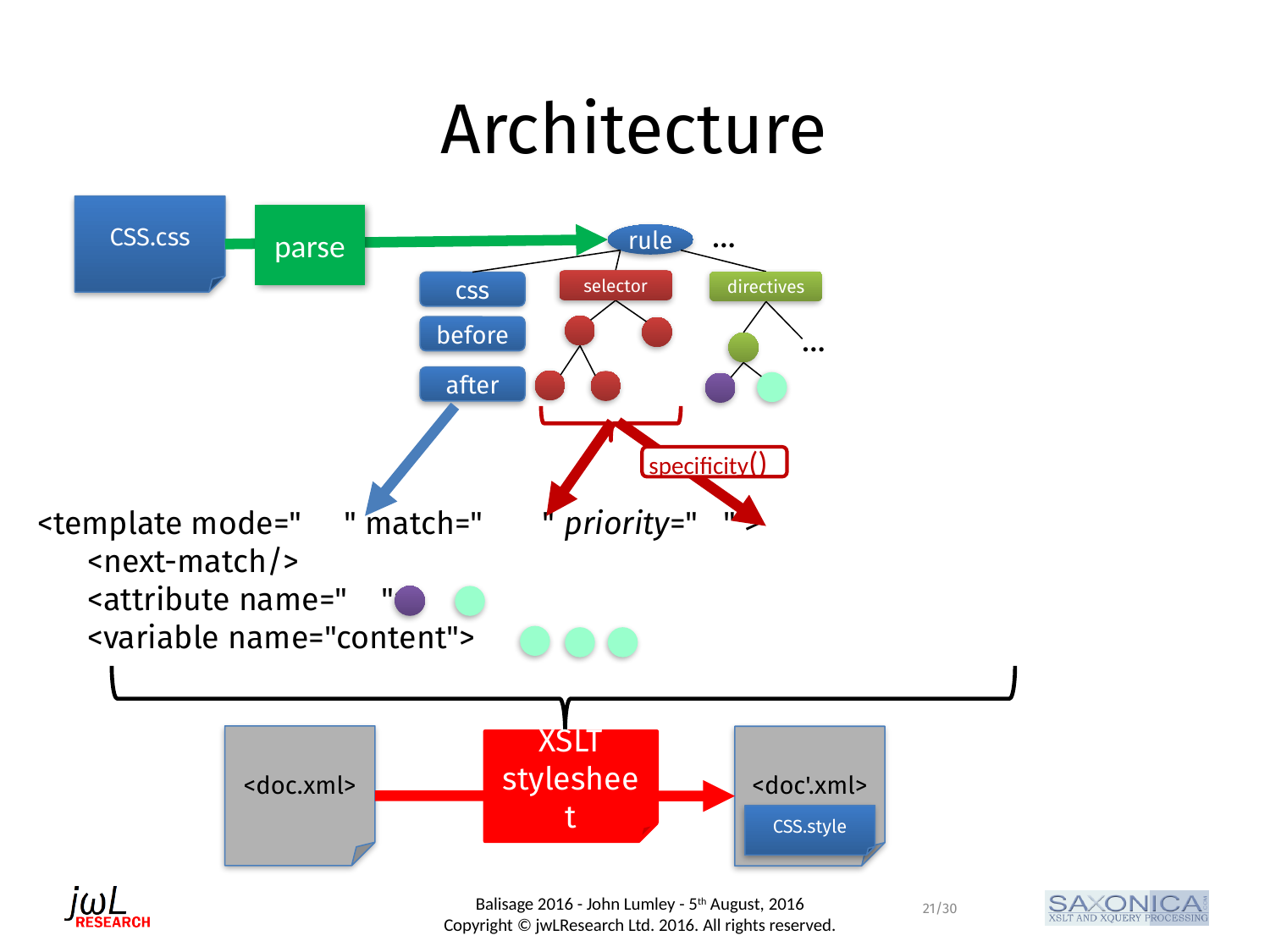

# Architecture
CSS.css
parse
…
rule
selector

directives
…

css
before
after

specificity()
<template mode="     " match="       " priority="   " >
<next-match/>
<attribute name="    ">
<variable name="content">

<doc.xml>
<doc'.xml>
CSS.style
XSLT
stylesheet
21